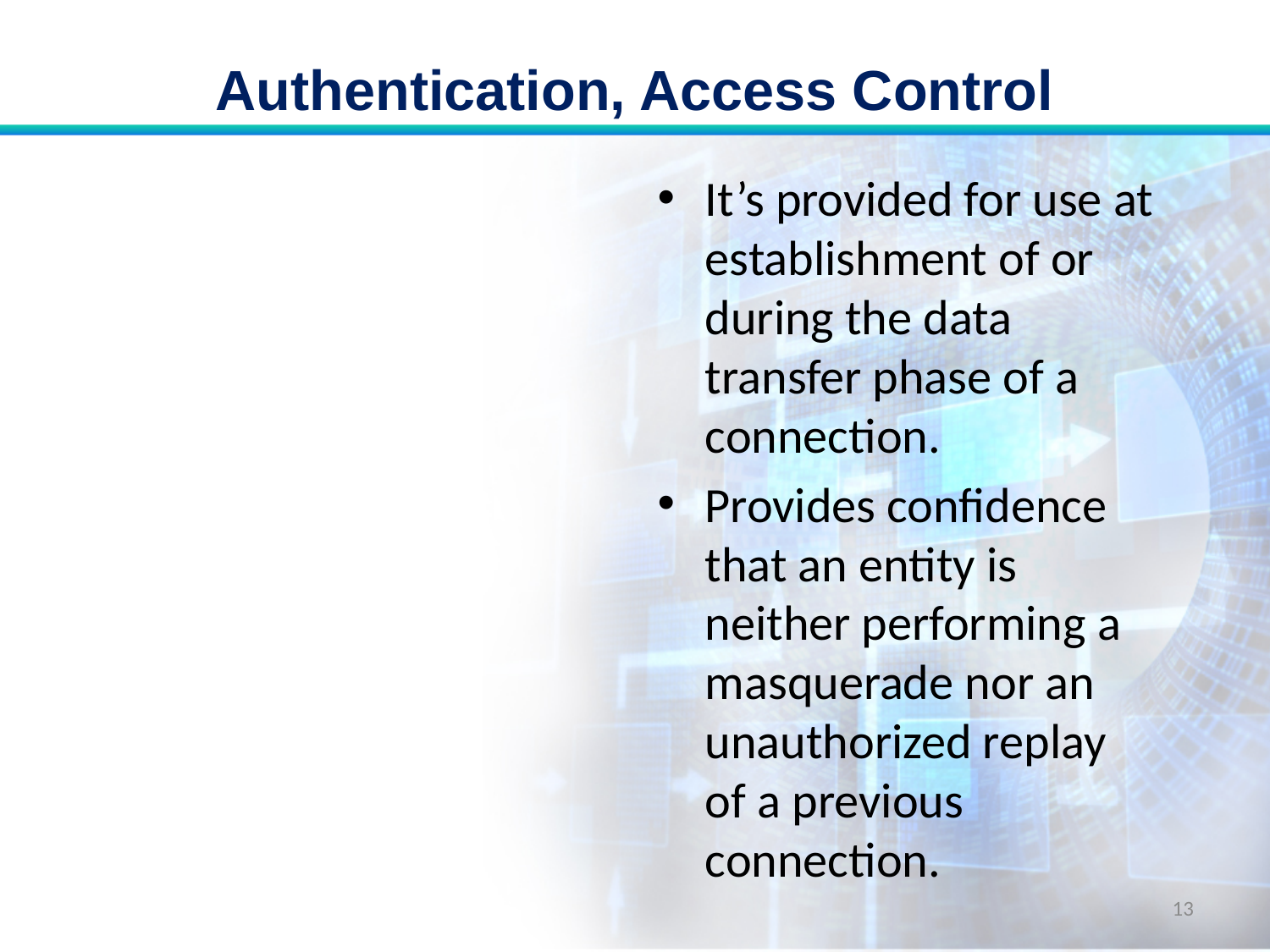

# Authentication, Access Control
It’s provided for use at establishment of or during the data transfer phase of a connection.
Provides confidence that an entity is neither performing a masquerade nor an unauthorized replay of a previous connection.
13